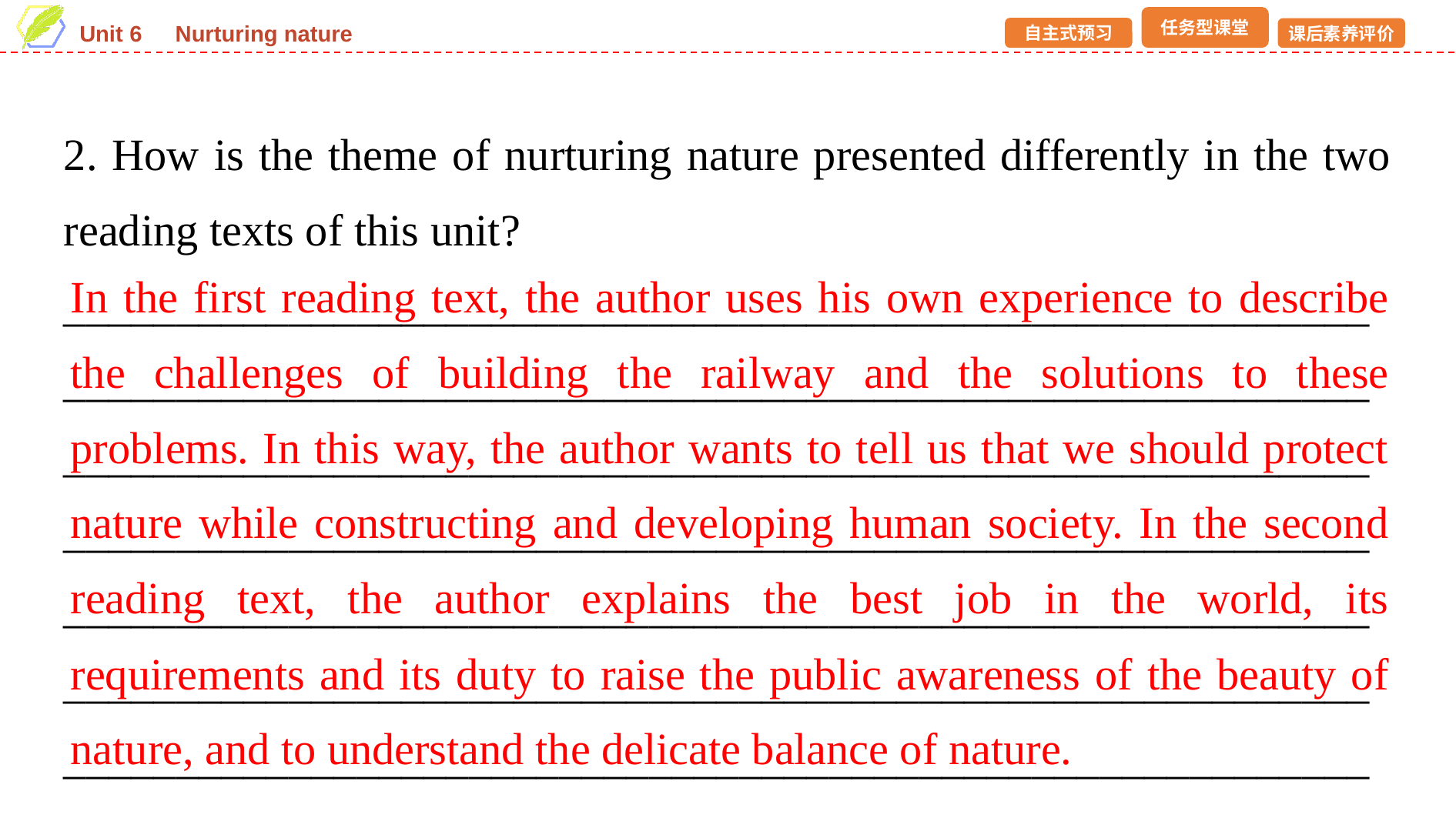

2. How is the theme of nurturing nature presented differently in the two reading texts of this unit?
_____________________________________________________________________________________________________________________________________________________________________________________________________________________________________________________________________________________________________________________________________________________________________________________________________________________________
In the first reading text, the author uses his own experience to describe the challenges of building the railway and the solutions to these problems. In this way, the author wants to tell us that we should protect nature while constructing and developing human society. In the second reading text, the author explains the best job in the world, its requirements and its duty to raise the public awareness of the beauty of nature, and to understand the delicate balance of nature.